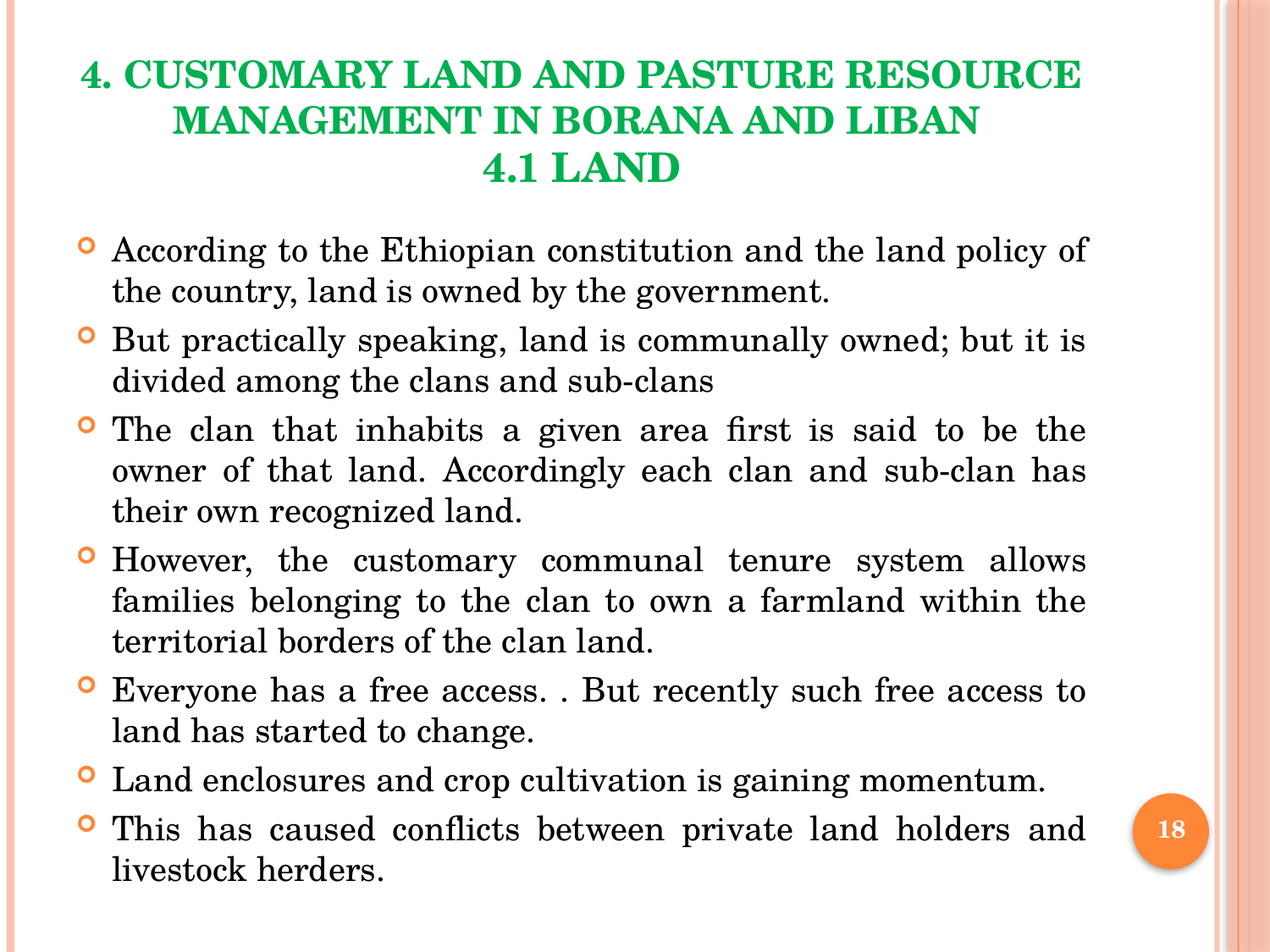

# 4. Customary Land and Pasture Resource Management in Borana and Liban 4.1 Land
According to the Ethiopian constitution and the land policy of the country, land is owned by the government.
But practically speaking, land is communally owned; but it is divided among the clans and sub-clans
The clan that inhabits a given area first is said to be the owner of that land. Accordingly each clan and sub-clan has their own recognized land.
However, the customary communal tenure system allows families belonging to the clan to own a farmland within the territorial borders of the clan land.
Everyone has a free access. . But recently such free access to land has started to change.
Land enclosures and crop cultivation is gaining momentum.
This has caused conflicts between private land holders and livestock herders.
18